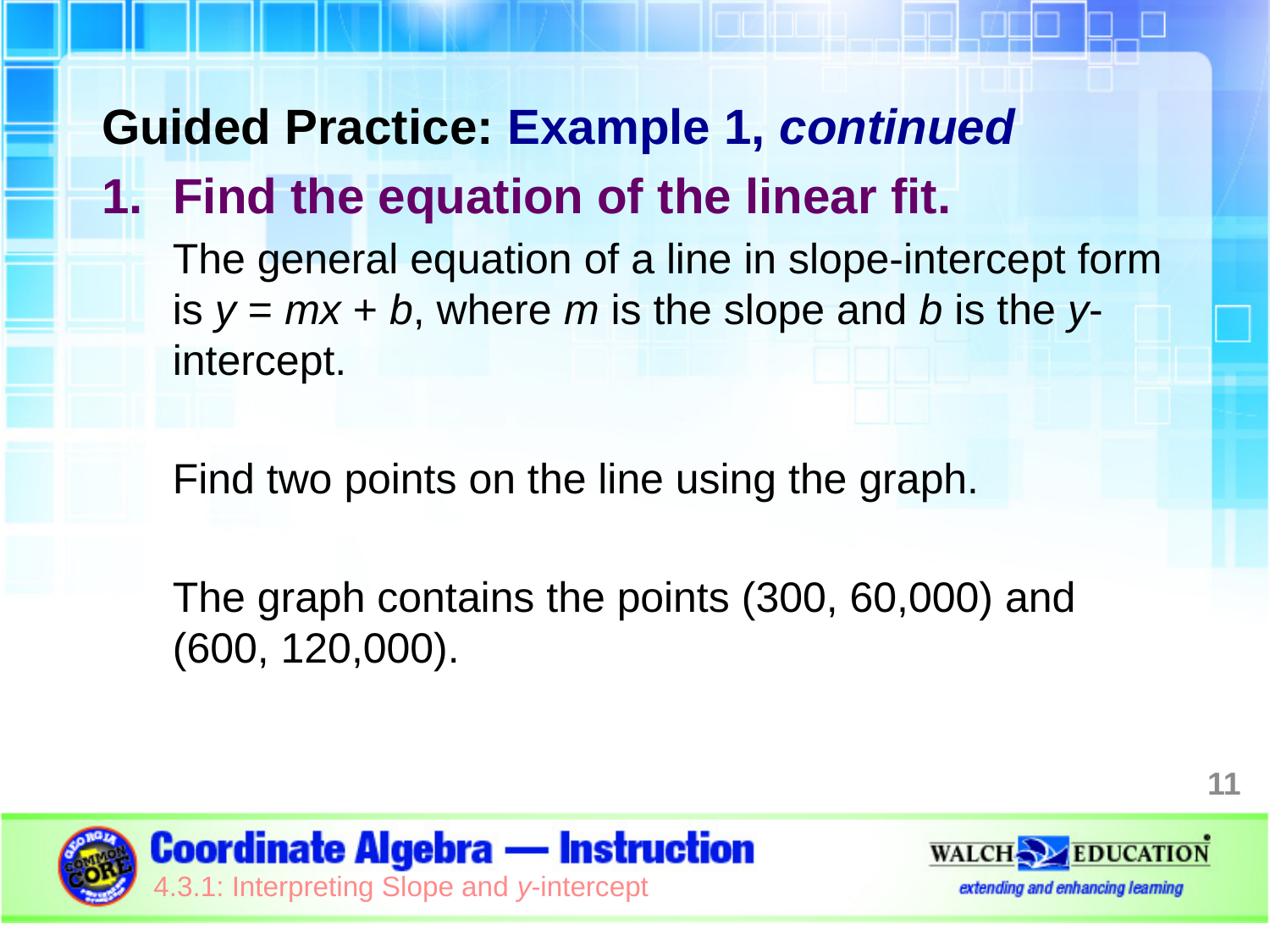

Guided Practice: Example 1, continued
Find the equation of the linear fit.
The general equation of a line in slope-intercept form is y = mx + b, where m is the slope and b is the y-intercept.

Find two points on the line using the graph.

The graph contains the points (300, 60,000) and (600, 120,000).

11
4.3.1: Interpreting Slope and y-intercept